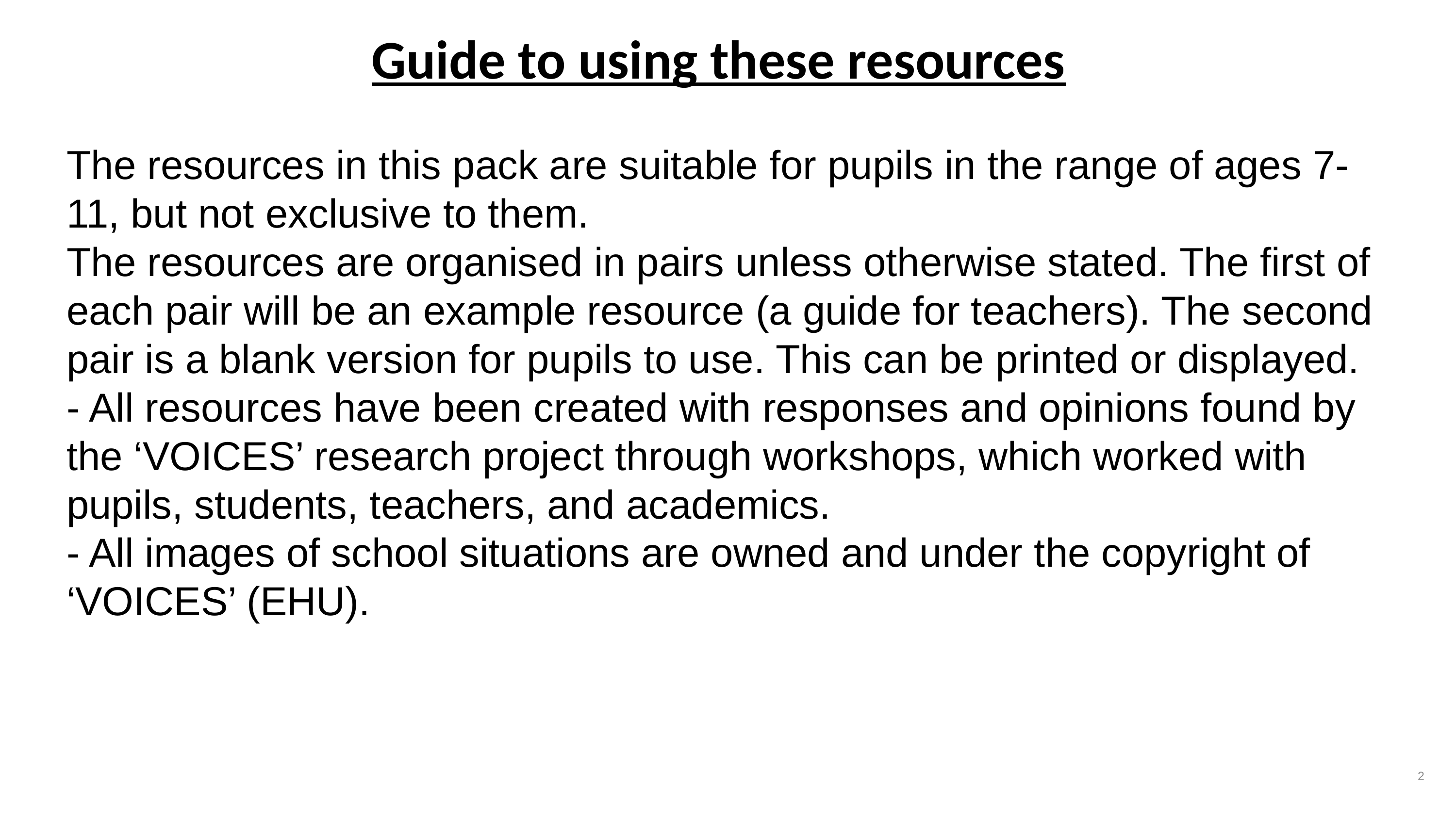

Guide to using these resources
The resources in this pack are suitable for pupils in the range of ages 7-11, but not exclusive to them.
The resources are organised in pairs unless otherwise stated. The first of each pair will be an example resource (a guide for teachers). The second pair is a blank version for pupils to use. This can be printed or displayed.
- All resources have been created with responses and opinions found by the ‘VOICES’ research project through workshops, which worked with pupils, students, teachers, and academics.
- All images of school situations are owned and under the copyright of  ‘VOICES’ (EHU).
2